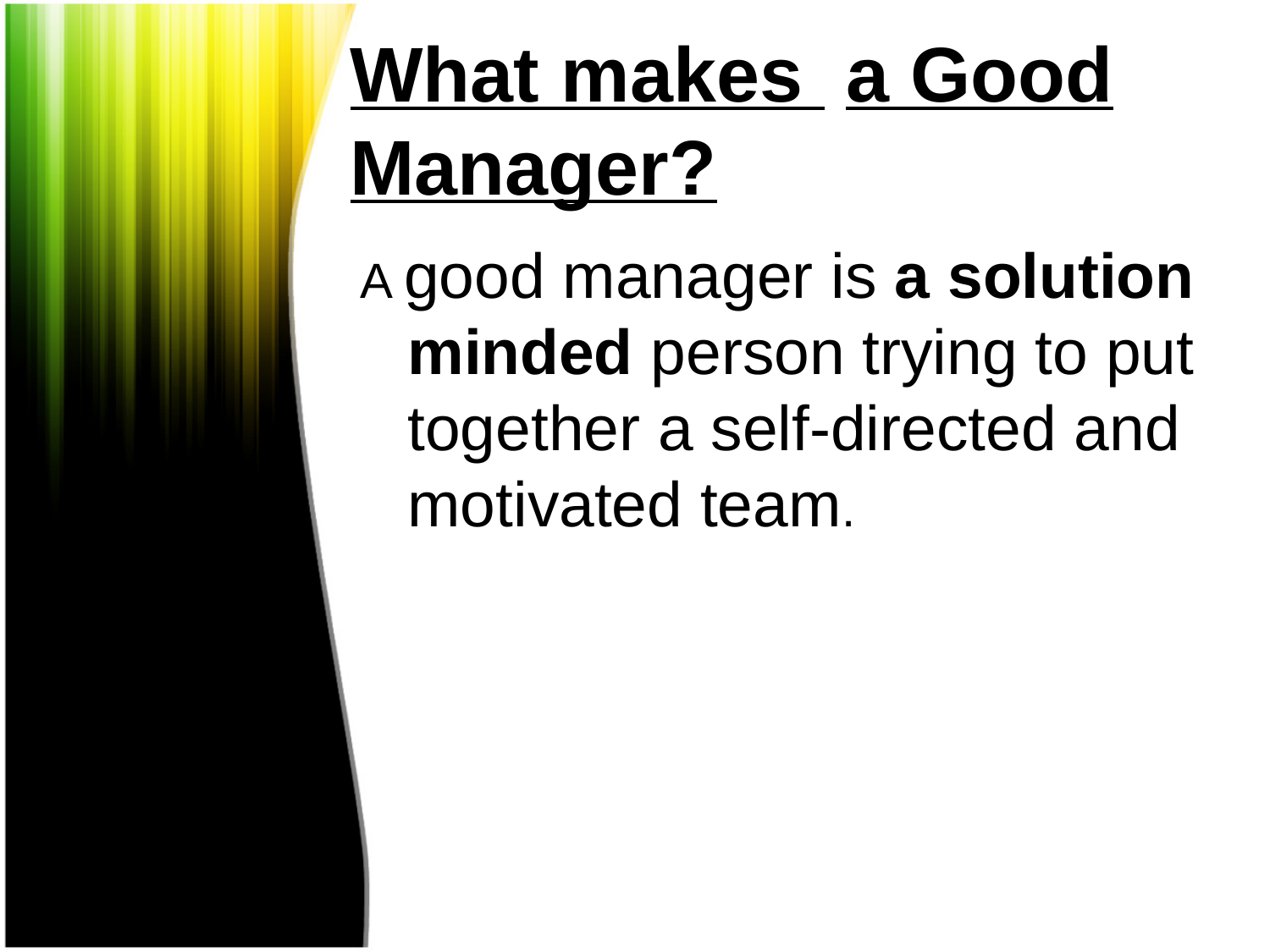

# What makes  a Good Manager?
A good manager is a solution minded person trying to put together a self-directed and motivated team.